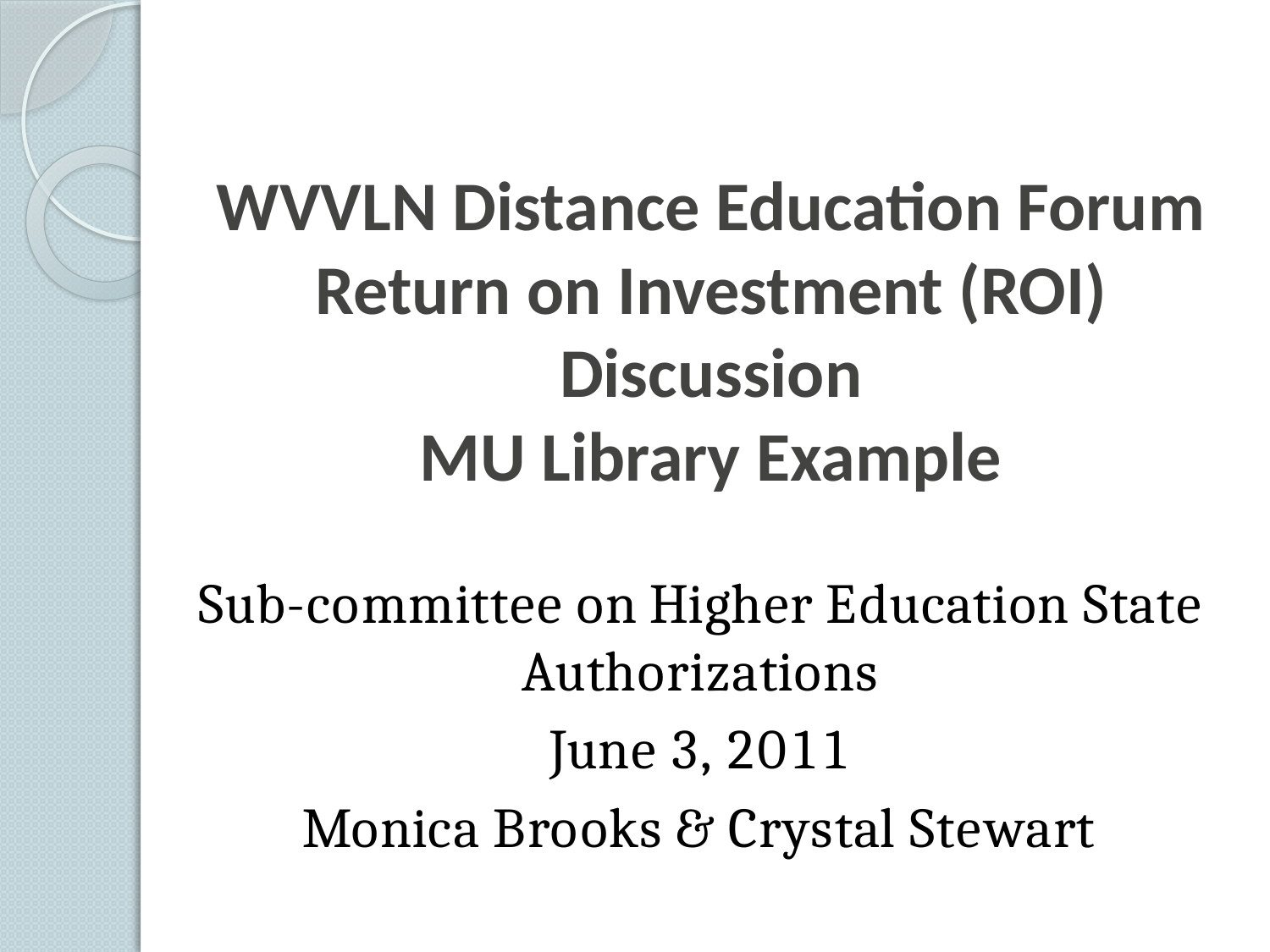

# WVVLN Distance Education Forum Return on Investment (ROI) Discussion MU Library Example
Sub-committee on Higher Education State Authorizations
June 3, 2011
Monica Brooks & Crystal Stewart